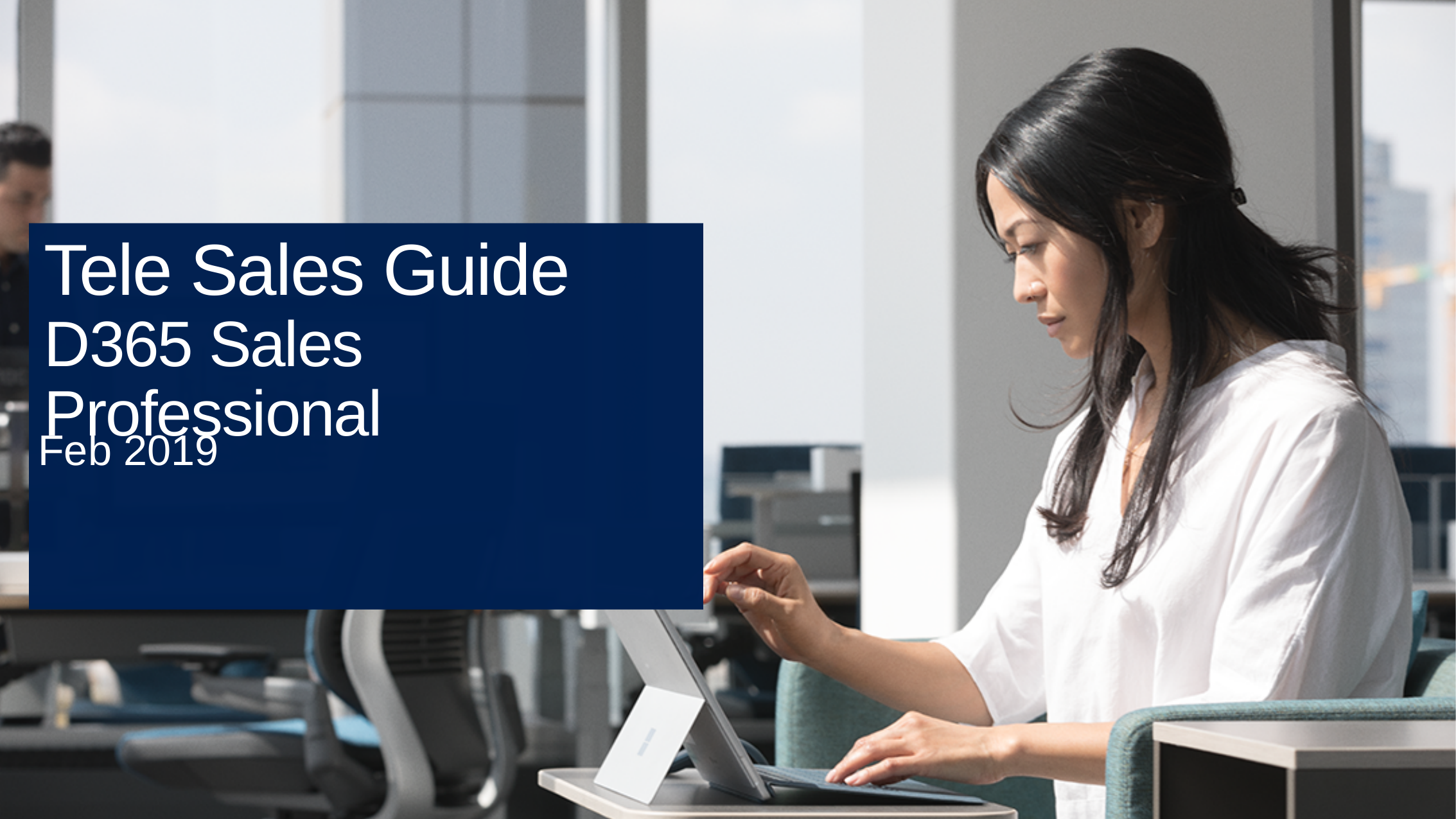

Tele Sales Guide
D365 Sales Professional
Feb 2019